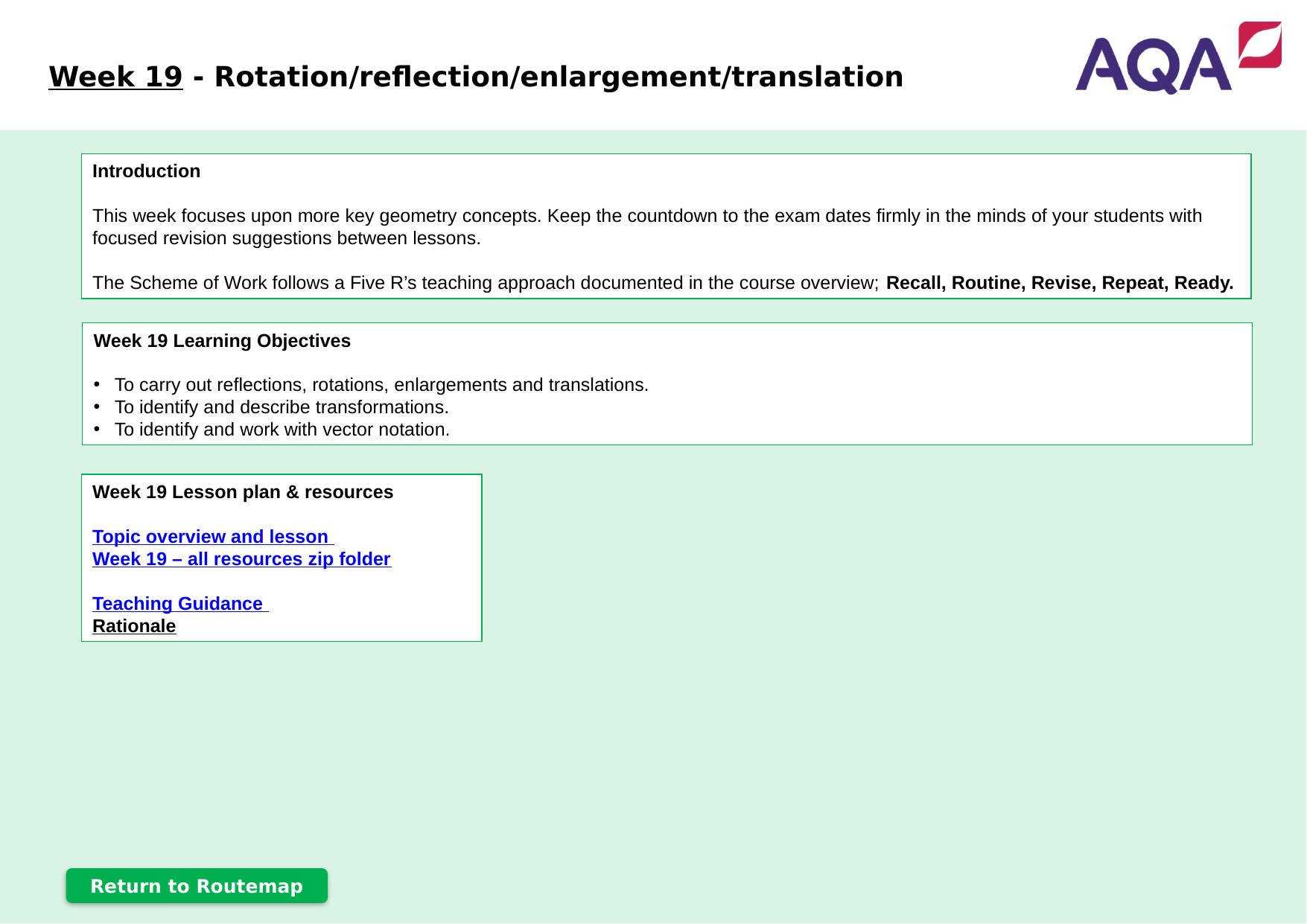

Week 19 - Rotation/reflection/enlargement/translation
Introduction

This week focuses upon more key geometry concepts. Keep the countdown to the exam dates firmly in the minds of your students with focused revision suggestions between lessons.

The Scheme of Work follows a Five R’s teaching approach documented in the course overview; Recall, Routine, Revise, Repeat, Ready.
Week 19 Learning Objectives

To carry out reflections, rotations, enlargements and translations.
To identify and describe transformations.
To identify and work with vector notation.
Week 19 Lesson plan & resources

Topic overview and lesson
Week 19 – all resources zip folder

Teaching Guidance
Rationale